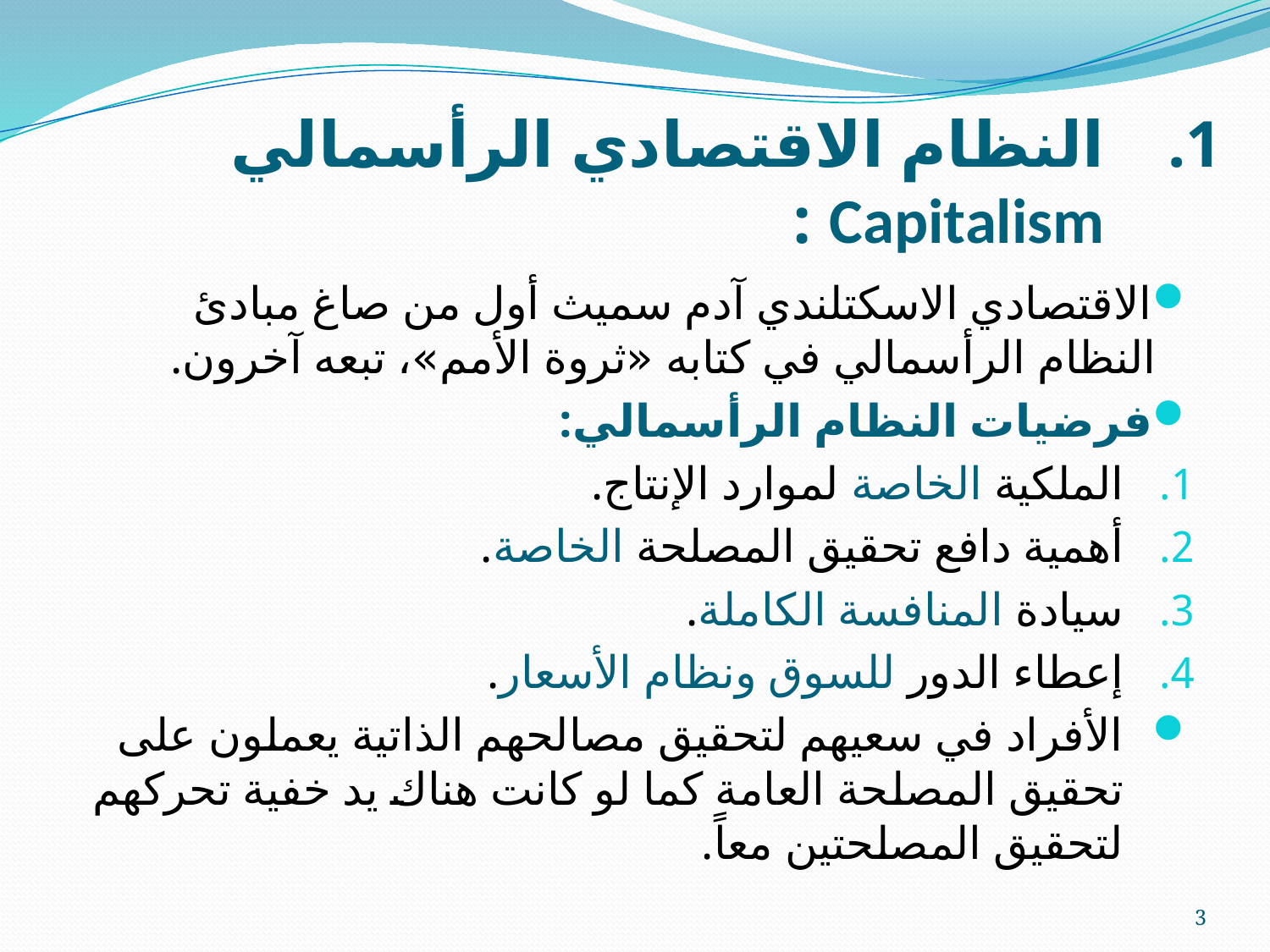

# النظام الاقتصادي الرأسمالي Capitalism :
الاقتصادي الاسكتلندي آدم سميث أول من صاغ مبادئ النظام الرأسمالي في كتابه «ثروة الأمم»، تبعه آخرون.
فرضيات النظام الرأسمالي:
الملكية الخاصة لموارد الإنتاج.
أهمية دافع تحقيق المصلحة الخاصة.
سيادة المنافسة الكاملة.
إعطاء الدور للسوق ونظام الأسعار.
الأفراد في سعيهم لتحقيق مصالحهم الذاتية يعملون على تحقيق المصلحة العامة كما لو كانت هناك يد خفية تحركهم لتحقيق المصلحتين معاً.
3